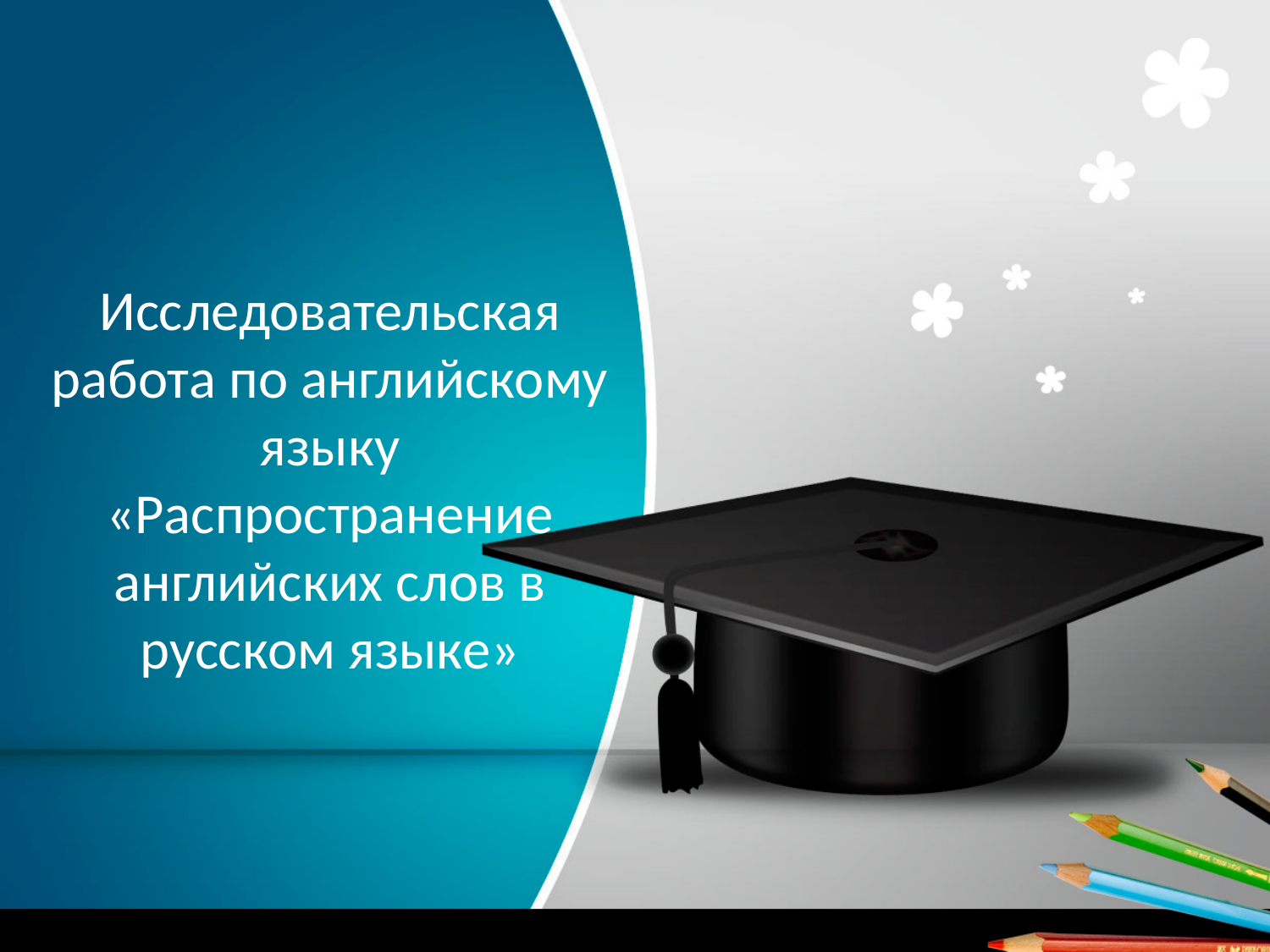

# Исследовательская работа по английскому языку «Распространение английских слов в русском языке»